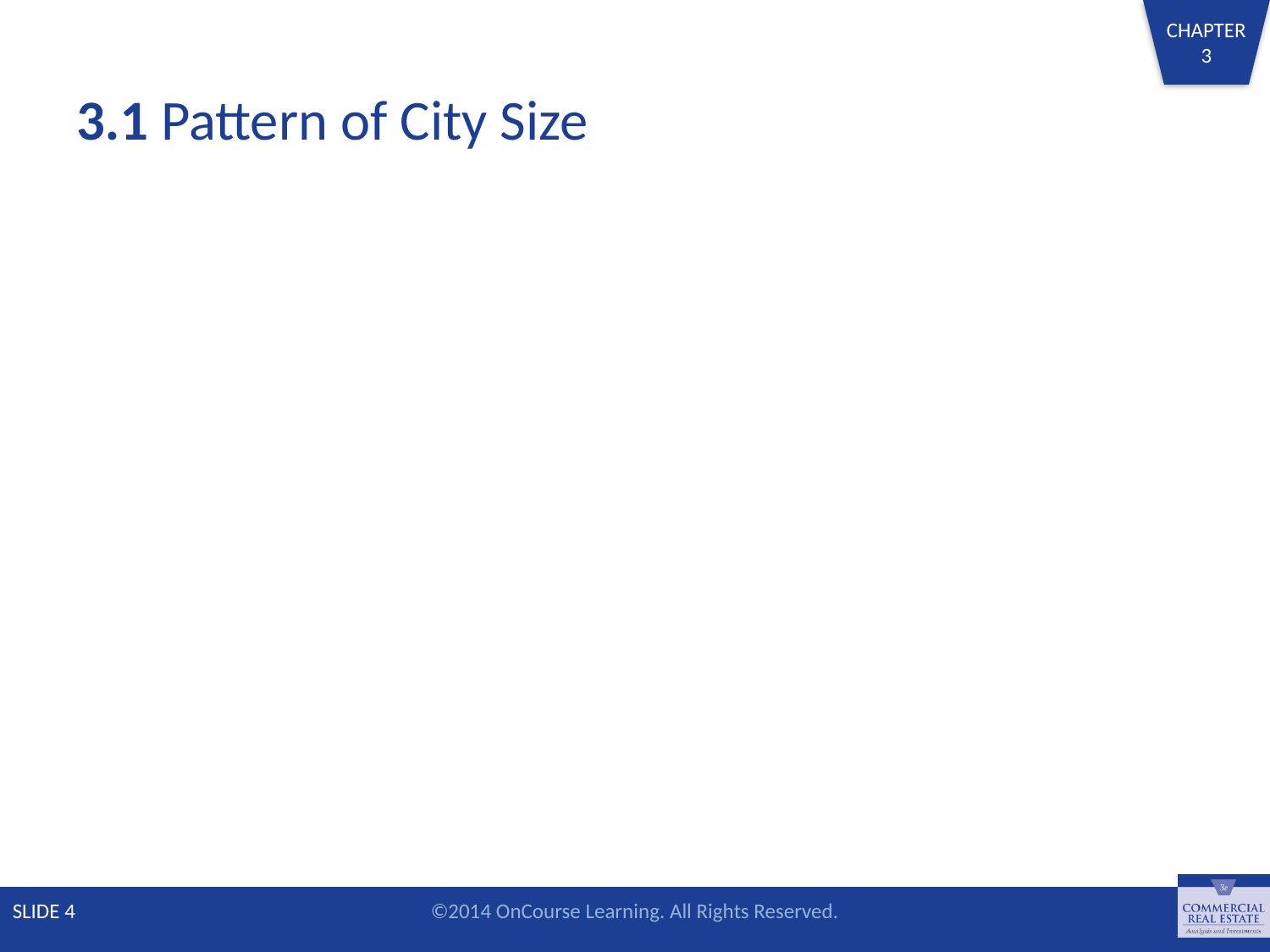

# 3.1 Pattern of City Size

SLIDE 4